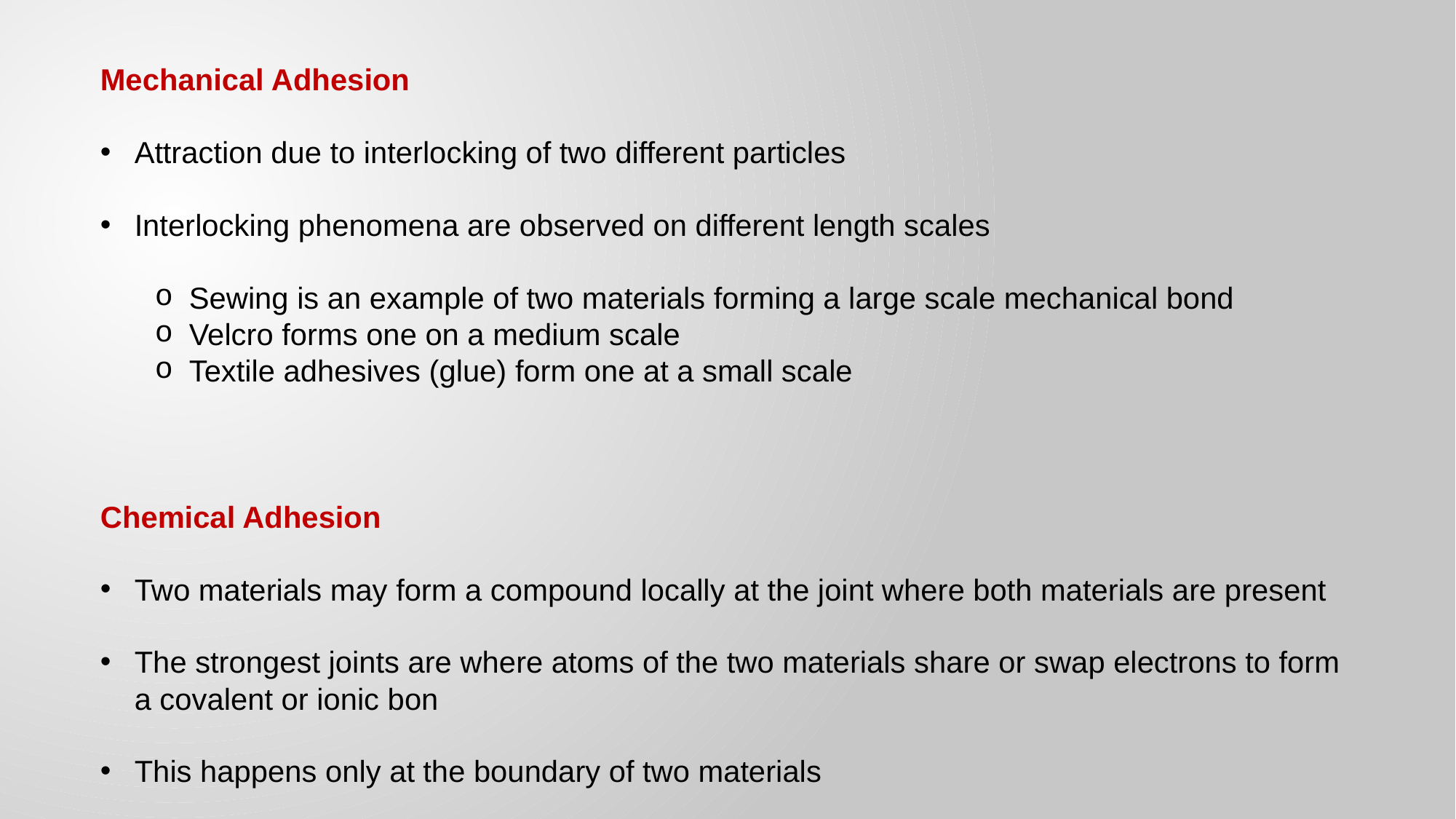

Mechanical Adhesion

Attraction due to interlocking of two different particles

Interlocking phenomena are observed on different length scales

Sewing is an example of two materials forming a large scale mechanical bond
Velcro forms one on a medium scale
Textile adhesives (glue) form one at a small scale

Chemical Adhesion

Two materials may form a compound locally at the joint where both materials are present

The strongest joints are where atoms of the two materials share or swap electrons to form a covalent or ionic bon

This happens only at the boundary of two materials